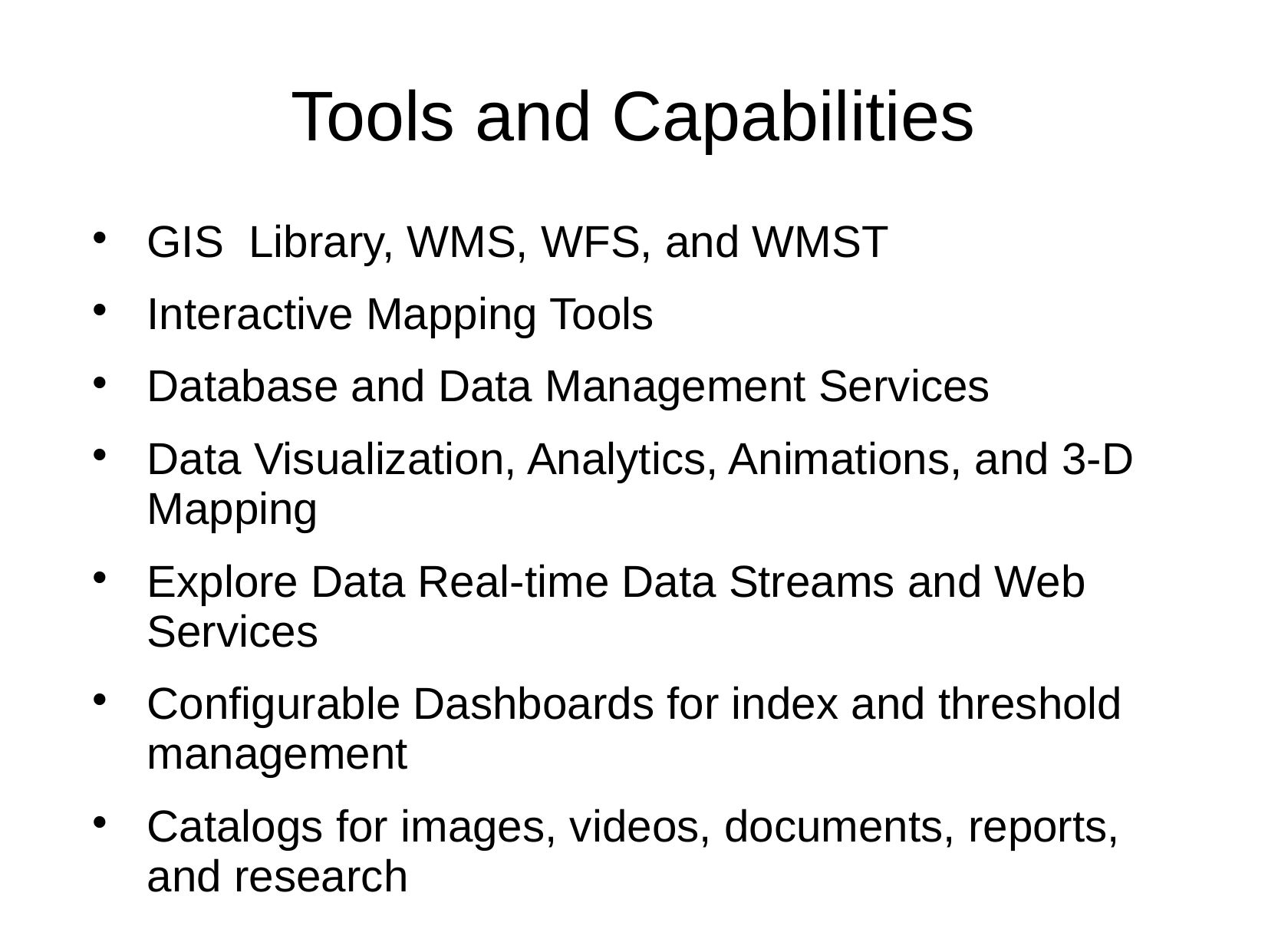

# Tools and Capabilities
GIS  Library, WMS, WFS, and WMST
Interactive Mapping Tools
Database and Data Management Services
Data Visualization, Analytics, Animations, and 3-D Mapping
Explore Data Real-time Data Streams and Web Services
Configurable Dashboards for index and threshold management
Catalogs for images, videos, documents, reports, and research